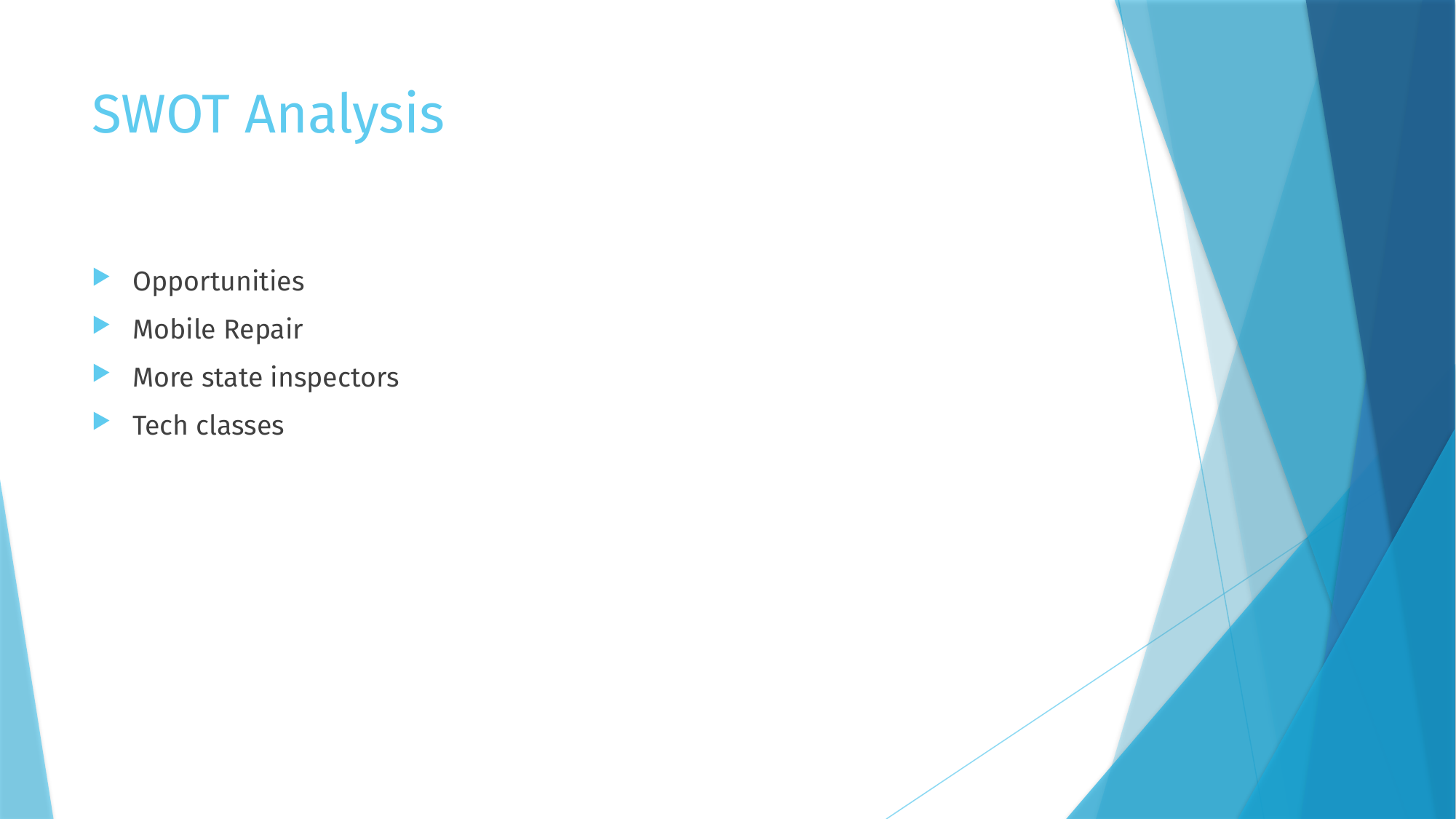

# SWOT Analysis
Opportunities
Mobile Repair
More state inspectors
Tech classes